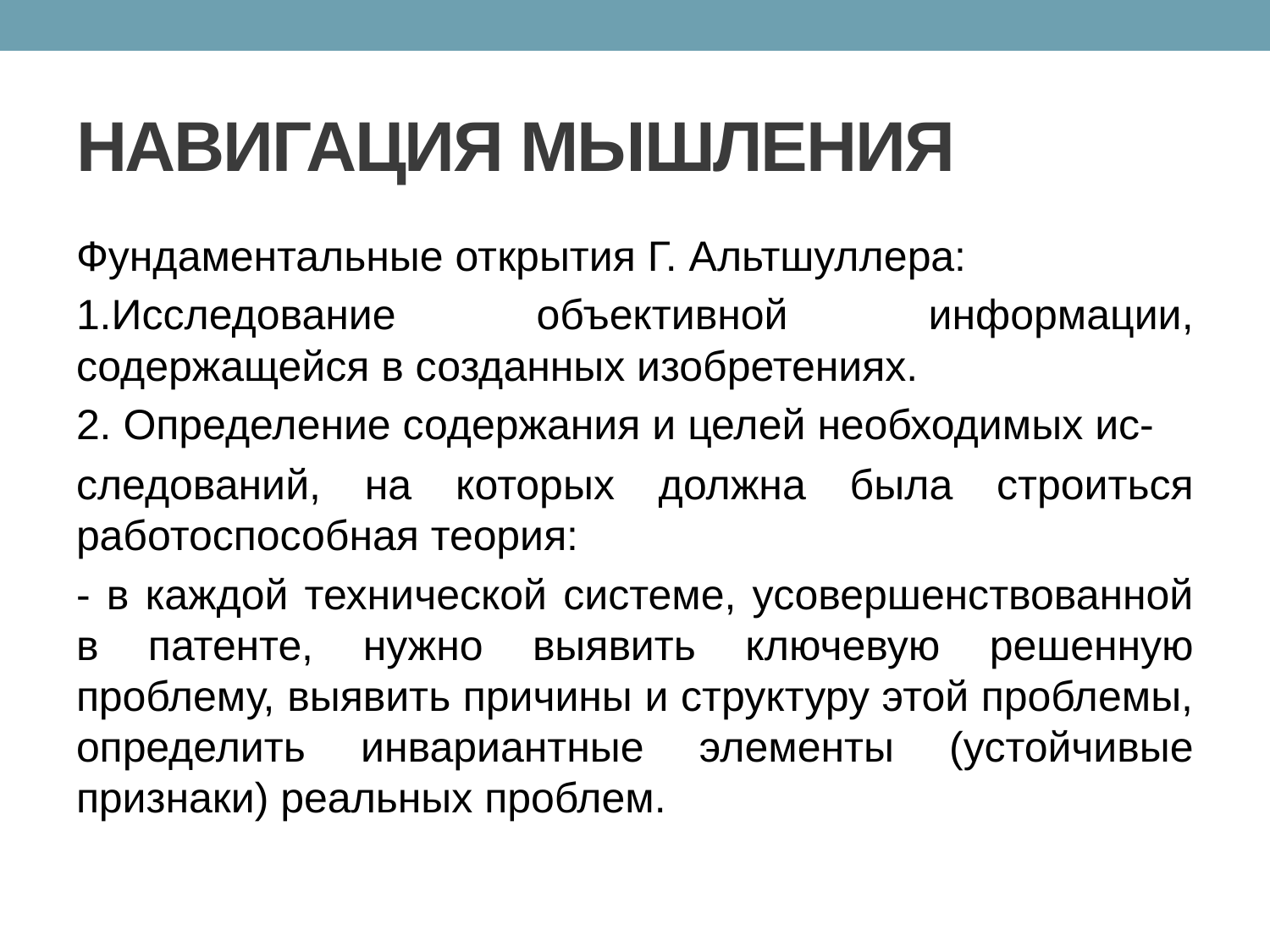

# НАВИГАЦИЯ МЫШЛЕНИЯ
Фундаментальные открытия Г. Альтшуллера:
1.Исследование объективной информации, содержащейся в созданных изобретениях.
2. Определение содержания и целей необходимых ис-
следований, на которых должна была строиться работоспособная теория:
- в каждой технической системе, усовершенствованной в патенте, нужно выявить ключевую решенную проблему, выявить причины и структуру этой проблемы, определить инвариантные элементы (устойчивые признаки) реальных проблем.